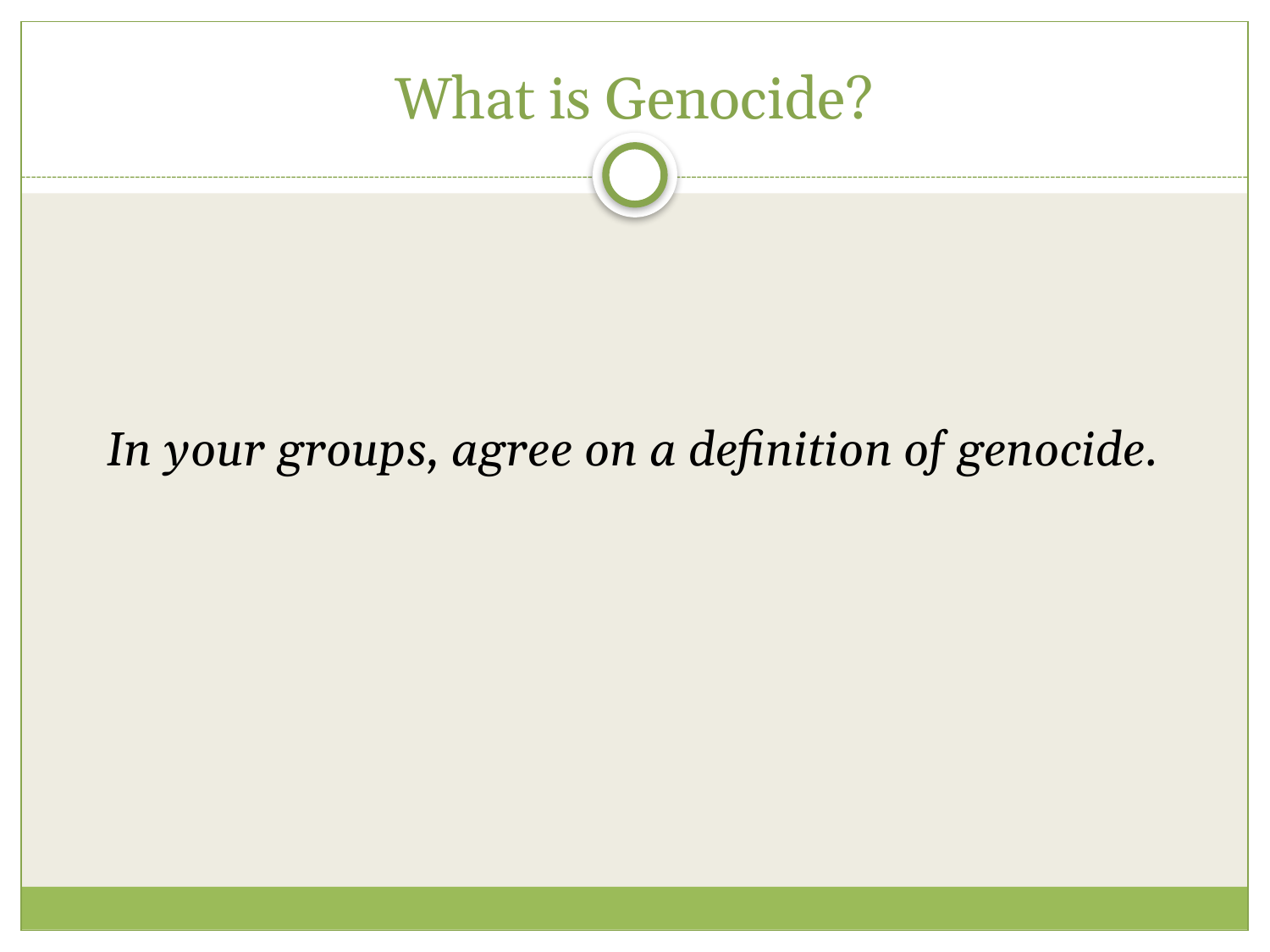

# What is Genocide?

In your groups, agree on a definition of genocide.